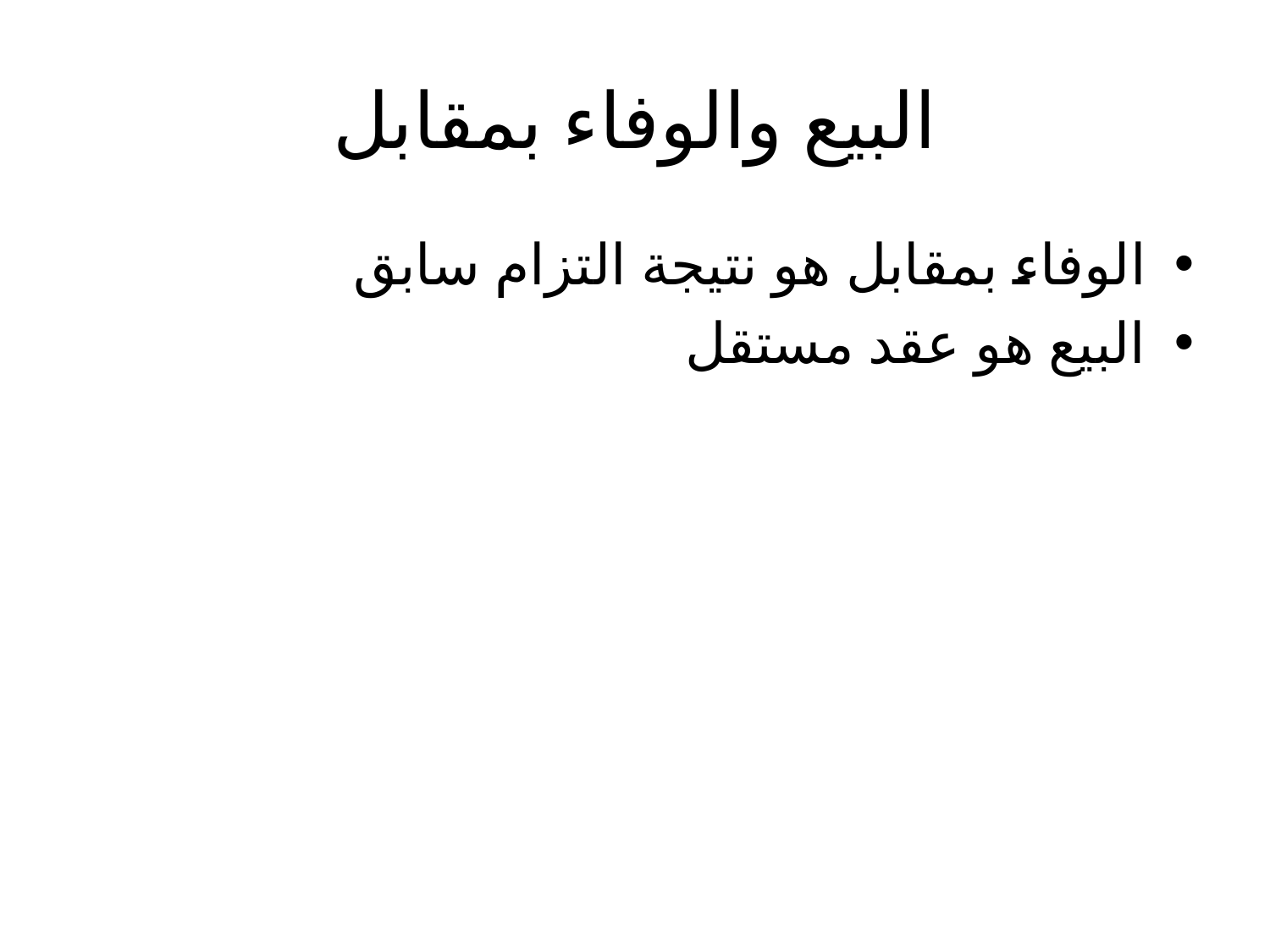

# البيع والوفاء بمقابل
الوفاء بمقابل هو نتيجة التزام سابق
البيع هو عقد مستقل